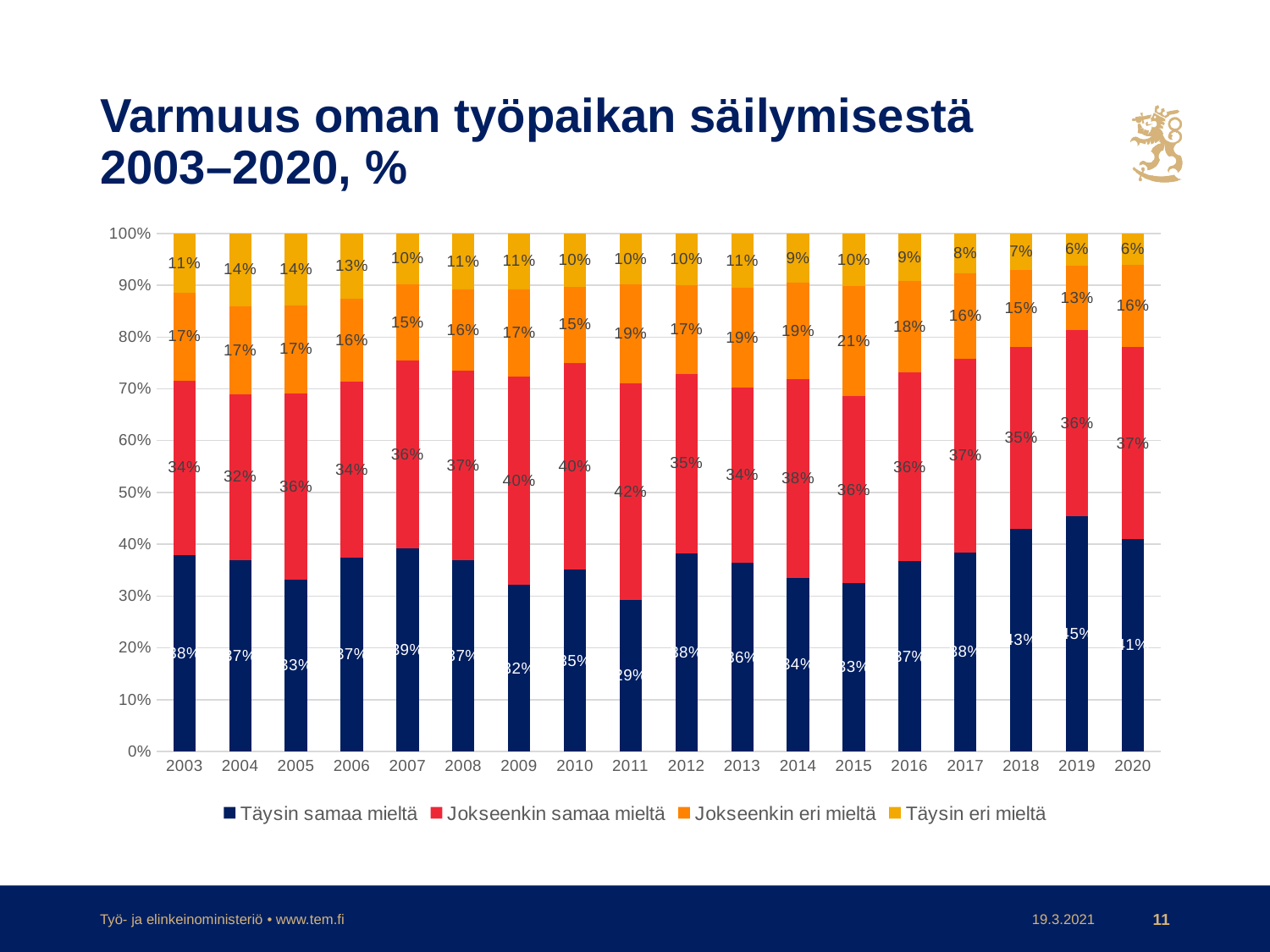

# Varmuus oman työpaikan säilymisestä 2003–2020, %

### Chart

| Category | Täysin samaa mieltä | Jokseenkin samaa mieltä | Jokseenkin eri mieltä | Täysin eri mieltä |
|---|---|---|---|---|
| 2003 | 0.3798319327731092 | 0.33613445378151263 | 0.16974789915966387 | 0.11428571428571428 |
| 2004 | 0.36979166666666674 | 0.3203125 | 0.16927083333333337 | 0.140625 |
| 2005 | 0.33249370277078083 | 0.35852225020990763 | 0.1704450041981528 | 0.1385390428211587 |
| 2006 | 0.3747927031509121 | 0.3383084577114428 | 0.16086235489220563 | 0.12603648424543948 |
| 2007 | 0.3917018284106891 | 0.3628691983122363 | 0.14767932489451477 | 0.09774964838255977 |
| 2008 | 0.36936170212765956 | 0.3659574468085106 | 0.15659574468085105 | 0.10808510638297872 |
| 2009 | 0.3213572854291417 | 0.40219560878243515 | 0.16866267465069862 | 0.10778443113772455 |
| 2010 | 0.350790513833992 | 0.399209486166008 | 0.14723320158102768 | 0.10276679841897235 |
| 2011 | 0.292347377472055 | 0.41874462596732587 | 0.19002579535683575 | 0.09888220120378331 |
| 2012 | 0.3829644533869886 | 0.3460764587525151 | 0.1710261569416499 | 0.0999329309188464 |
| 2013 | 0.3635300993571011 | 0.33898305084745756 | 0.19228521332554063 | 0.10520163646990065 |
| 2014 | 0.33573141486810554 | 0.3824940047961631 | 0.18705035971223022 | 0.09472422062350119 |
| 2015 | 0.32511737089201875 | 0.36032863849765256 | 0.21302816901408447 | 0.10152582159624413 |
| 2016 | 0.3670012547051443 | 0.3644918444165621 | 0.17628607277289837 | 0.09222082810539524 |
| 2017 | 0.3836363636363636 | 0.3745454545454546 | 0.16484848484848486 | 0.07696969696969697 |
| 2018 | 0.43 | 0.35 | 0.15 | 0.07 |
| 2019 | 0.45472440944881887 | 0.35826771653543305 | 0.12532808398950132 | 0.06167979002624672 |
| 2020 | 0.41 | 0.37 | 0.16 | 0.06 |
Työ- ja elinkeinoministeriö • www.tem.fi
19.3.2021
11